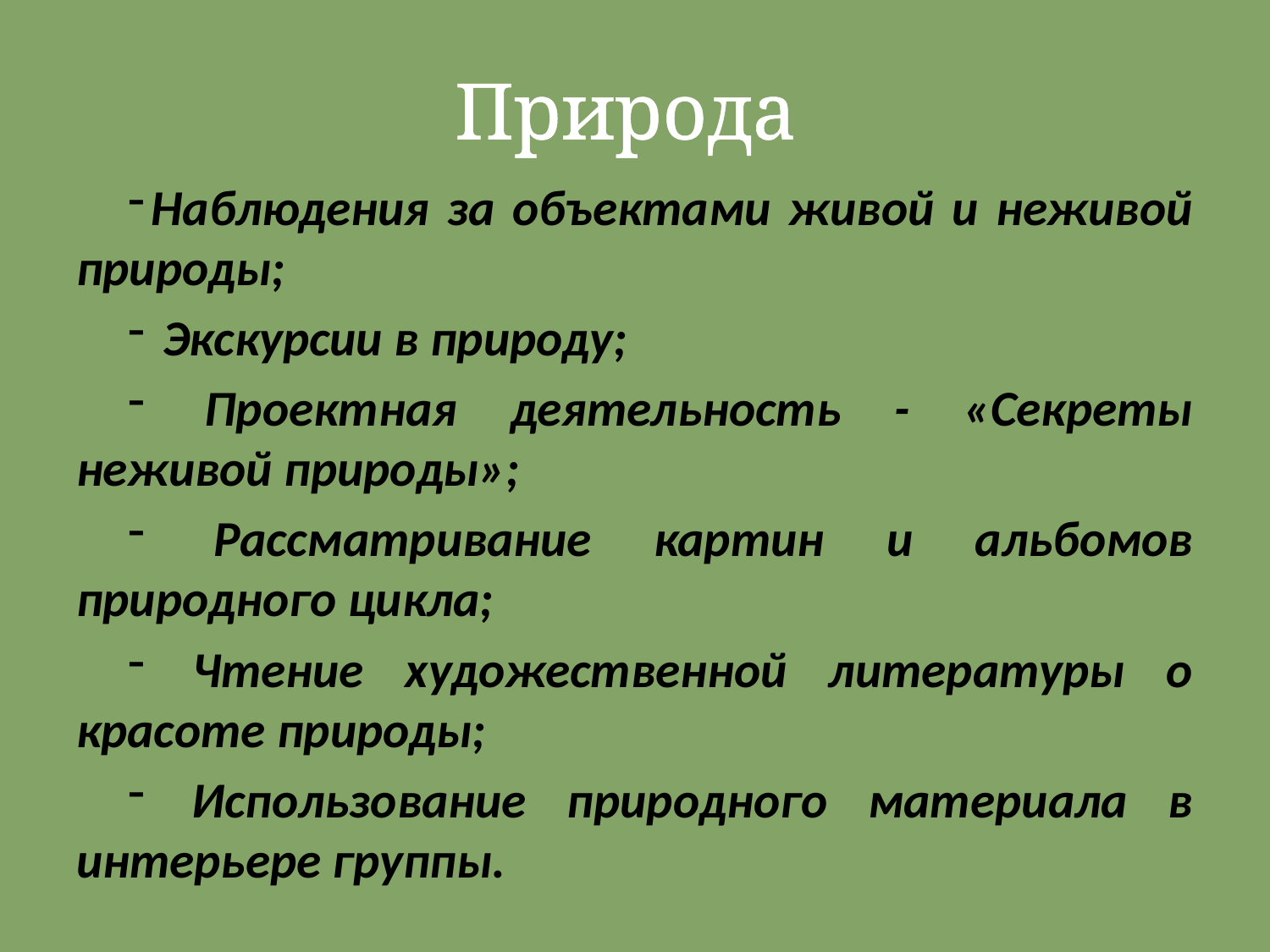

# Природа
Наблюдения за объектами живой и неживой природы;
 Экскурсии в природу;
 Проектная деятельность - «Секреты неживой природы»;
 Рассматривание картин и альбомов природного цикла;
 Чтение художественной литературы о красоте природы;
 Использование природного материала в интерьере группы.